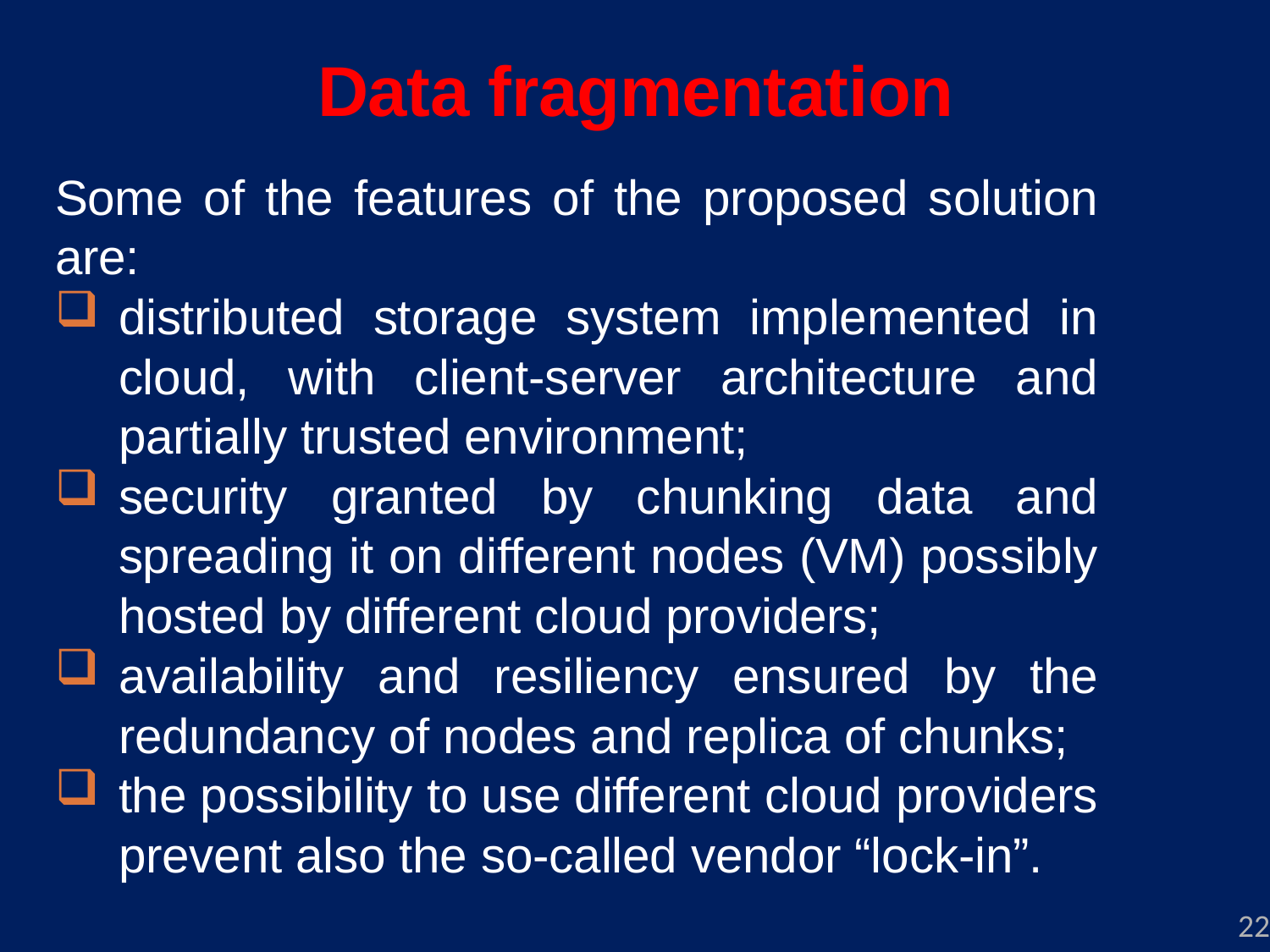

Data fragmentation
Some of the features of the proposed solution are:
distributed storage system implemented in cloud, with client-server architecture and partially trusted environment;
security granted by chunking data and spreading it on different nodes (VM) possibly hosted by different cloud providers;
availability and resiliency ensured by the redundancy of nodes and replica of chunks;
the possibility to use different cloud providers prevent also the so-called vendor “lock-in”.
22